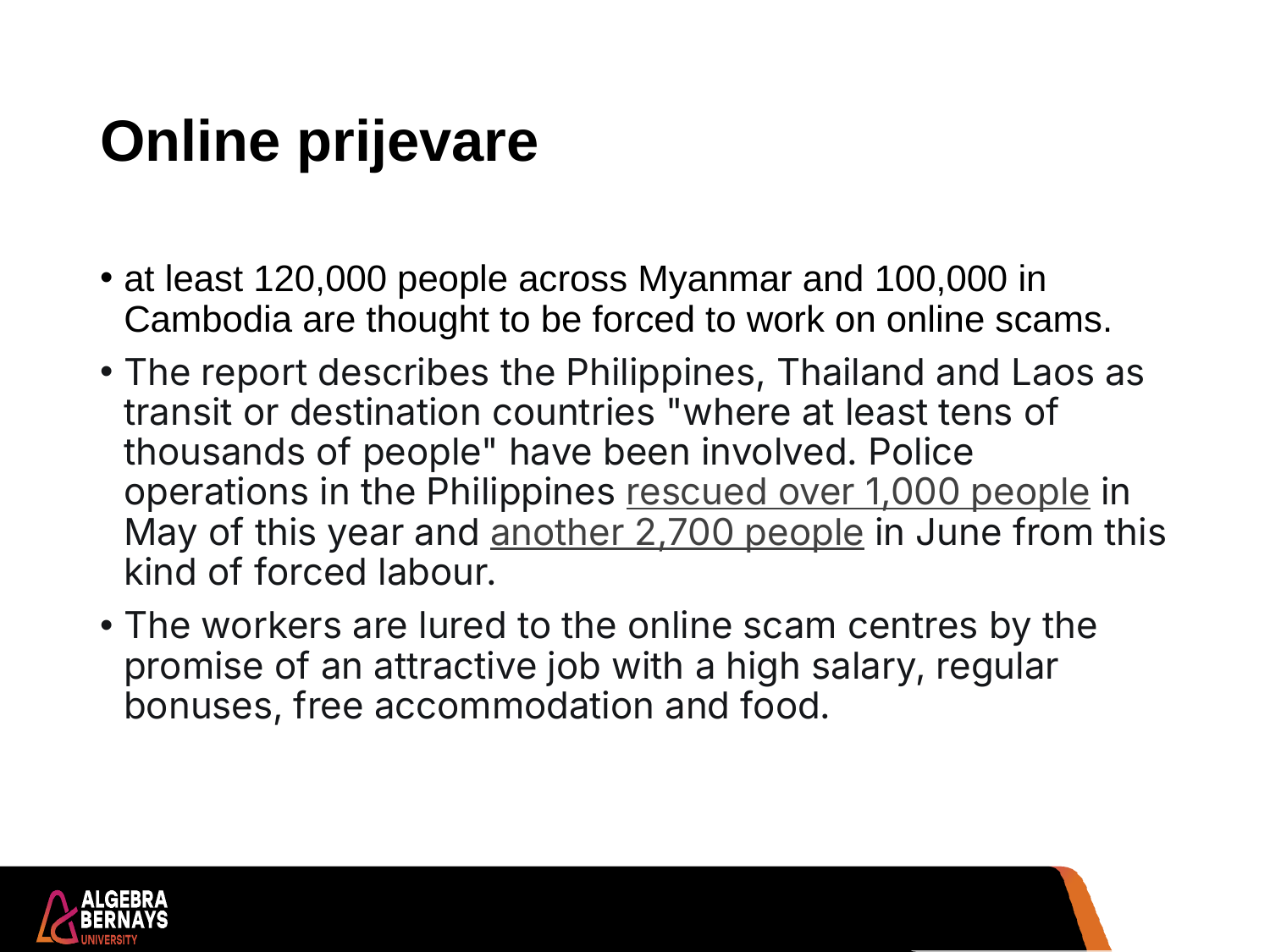

# Online prijevare
at least 120,000 people across Myanmar and 100,000 in Cambodia are thought to be forced to work on online scams.
The report describes the Philippines, Thailand and Laos as transit or destination countries "where at least tens of thousands of people" have been involved. Police operations in the Philippines rescued over 1,000 people in May of this year and another 2,700 people in June from this kind of forced labour.
The workers are lured to the online scam centres by the promise of an attractive job with a high salary, regular bonuses, free accommodation and food.